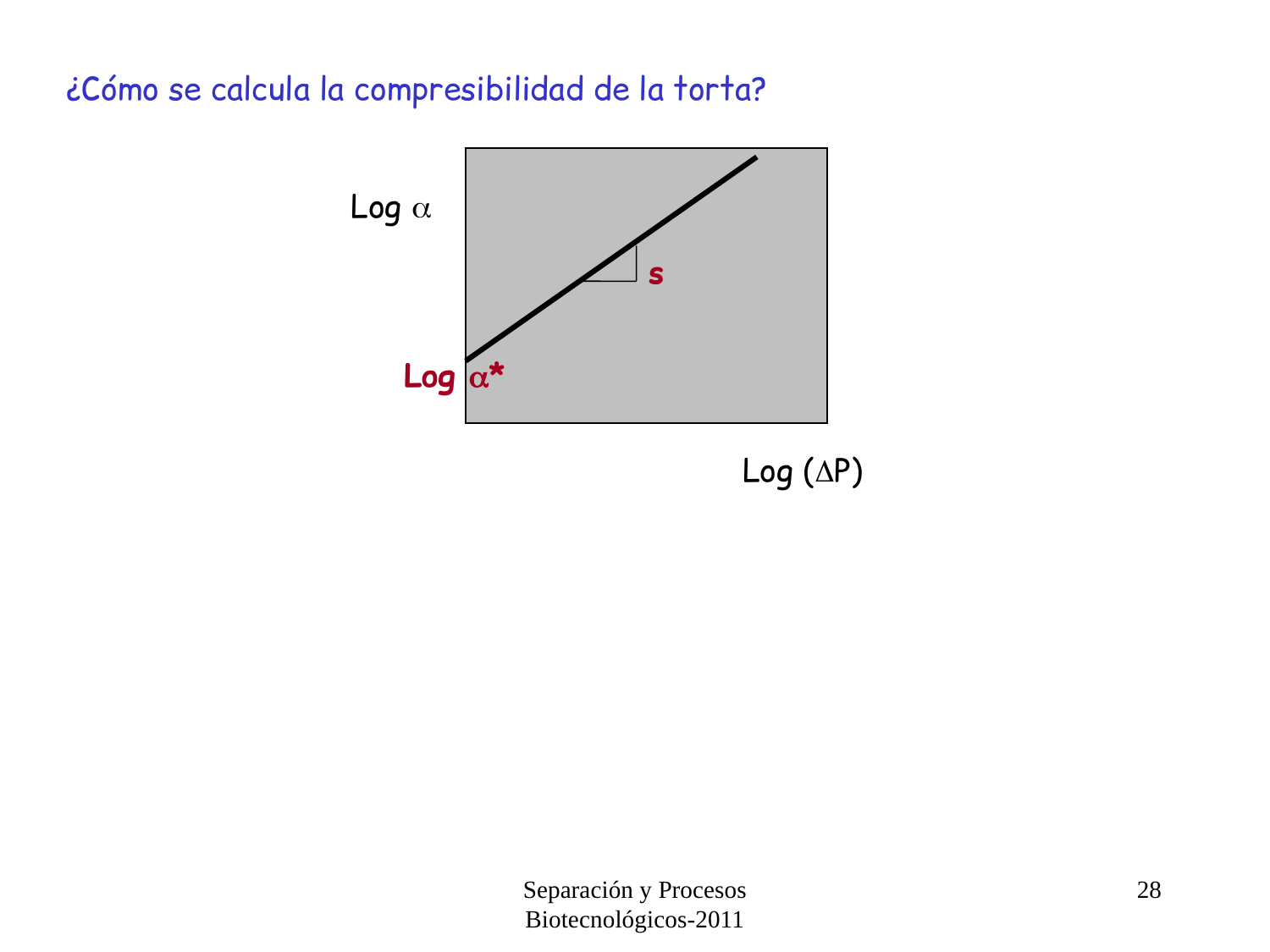

¿Cómo se calcula la compresibilidad de la torta?

s
Log α
Log α*

Log (ΔP)

Separación y Procesos Biotecnológicos-2011
28